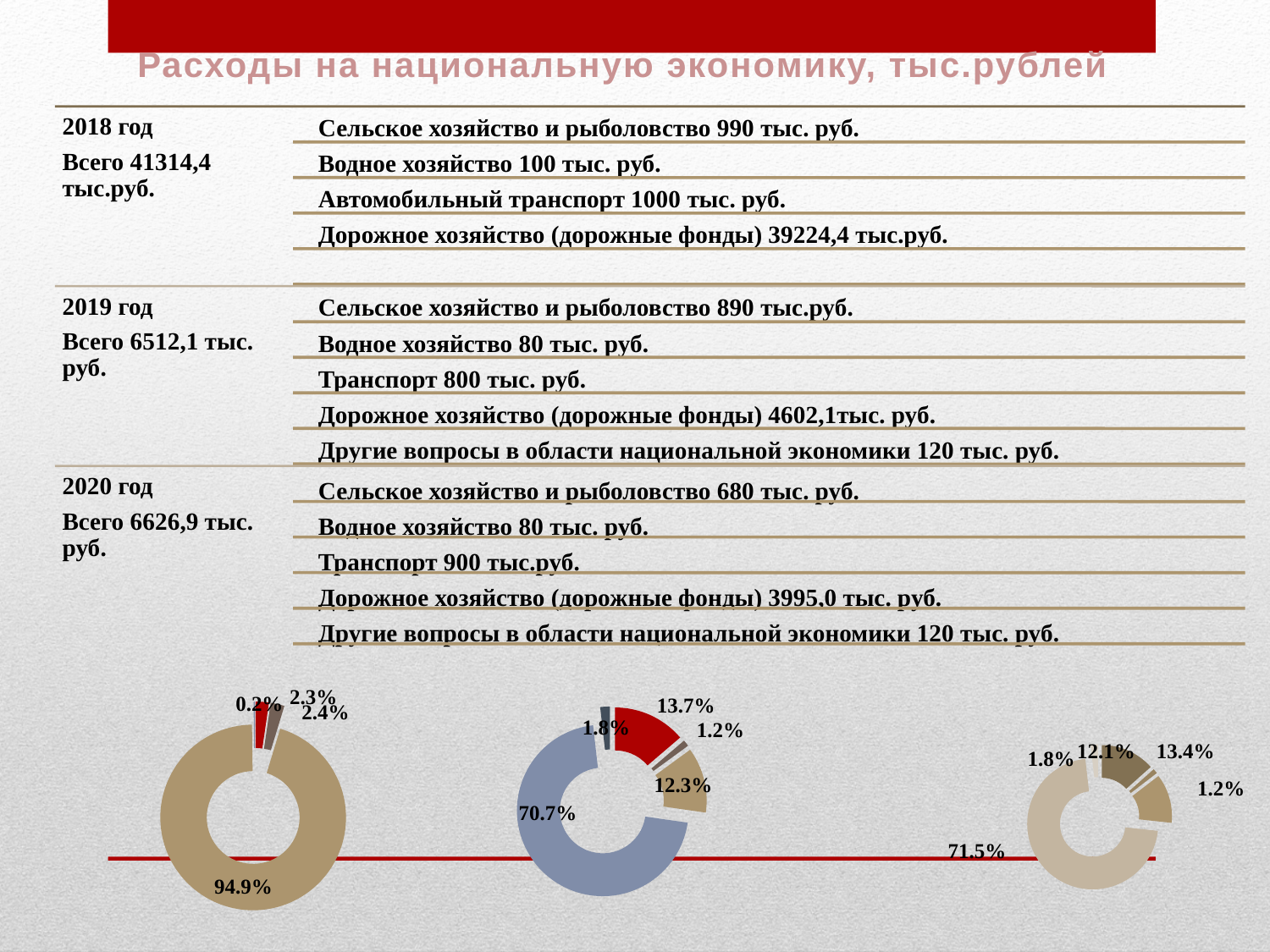

Расходы на национальную экономику, тыс.рублей
2018 год
Всего 41314,4 тыс.руб.
Сельское хозяйство и рыболовство 990 тыс. руб.
Водное хозяйство 100 тыс. руб.
Автомобильный транспорт 1000 тыс. руб.
Дорожное хозяйство (дорожные фонды) 39224,4 тыс.руб.

2019 год
Всего 6512,1 тыс. руб.
Сельское хозяйство и рыболовство 890 тыс.руб.
Водное хозяйство 80 тыс. руб.
Транспорт 800 тыс. руб.
Дорожное хозяйство (дорожные фонды) 4602,1тыс. руб.
Другие вопросы в области национальной экономики 120 тыс. руб.
2020 год
Всего 6626,9 тыс. руб.
Сельское хозяйство и рыболовство 680 тыс. руб.
Водное хозяйство 80 тыс. руб.
Транспорт 900 тыс.руб.
Дорожное хозяйство (дорожные фонды) 3995,0 тыс. руб.
Другие вопросы в области национальной экономики 120 тыс. руб.

### Chart

| Category | Ряд 1 |
|---|---|
| Сельское хозяйство | 0.137 |
| Водное хозяйство | 0.012 |
| Транспорт | 0.123 |
| Дорожное  хозяйство | 0.707 |
| Другие вопросы | 0.018 |

### Chart

| Category | Ряд 1 |
|---|---|
| Сельское хозяйство | 0.023 |
| Транспорт | 0.024 |
| Дорожное  хозяйство | 0.949 |
| Другие вопросы | 0.002 |

### Chart

| Category | Ряд 1 |
|---|---|
| Сельское хозяйство | 0.134 |
| Водное хозяйство | 0.012 |
| Транспорт | 0.121 |
| Дорожное  хозяйство | 0.715 |
| Другие вопросы | 0.018 |